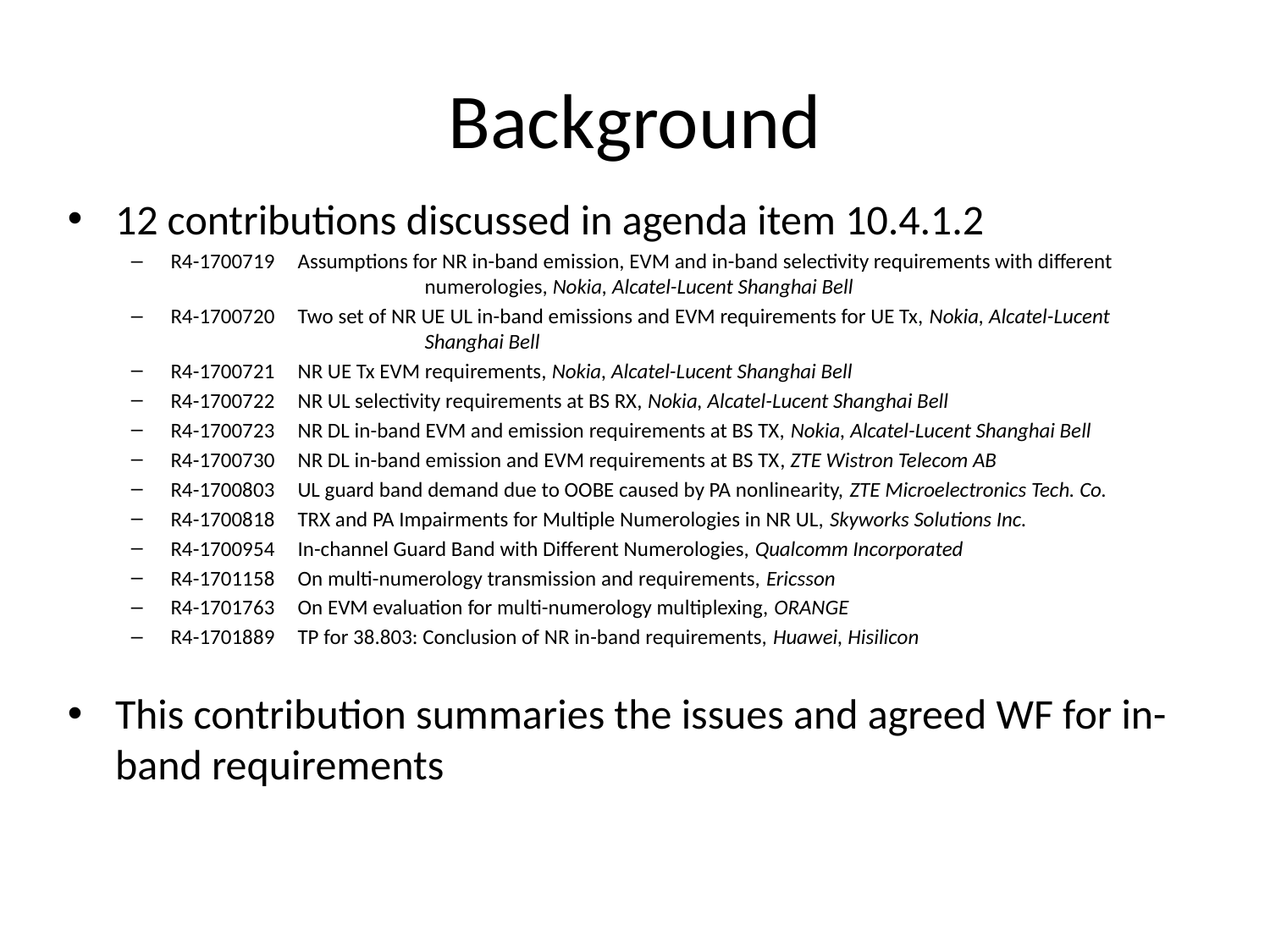

# Background
12 contributions discussed in agenda item 10.4.1.2
R4-1700719	Assumptions for NR in-band emission, EVM and in-band selectivity requirements with different 			numerologies, Nokia, Alcatel-Lucent Shanghai Bell
R4-1700720	Two set of NR UE UL in-band emissions and EVM requirements for UE Tx, Nokia, Alcatel-Lucent 			Shanghai Bell
R4-1700721 	NR UE Tx EVM requirements, Nokia, Alcatel-Lucent Shanghai Bell
R4-1700722	NR UL selectivity requirements at BS RX, Nokia, Alcatel-Lucent Shanghai Bell
R4-1700723 	NR DL in-band EVM and emission requirements at BS TX, Nokia, Alcatel-Lucent Shanghai Bell
R4-1700730	NR DL in-band emission and EVM requirements at BS TX, ZTE Wistron Telecom AB
R4-1700803	UL guard band demand due to OOBE caused by PA nonlinearity, ZTE Microelectronics Tech. Co.
R4-1700818	TRX and PA Impairments for Multiple Numerologies in NR UL, Skyworks Solutions Inc.
R4-1700954	In-channel Guard Band with Different Numerologies, Qualcomm Incorporated
R4-1701158	On multi-numerology transmission and requirements, Ericsson
R4-1701763	On EVM evaluation for multi-numerology multiplexing, ORANGE
R4-1701889	TP for 38.803: Conclusion of NR in-band requirements, Huawei, Hisilicon

This contribution summaries the issues and agreed WF for in-band requirements